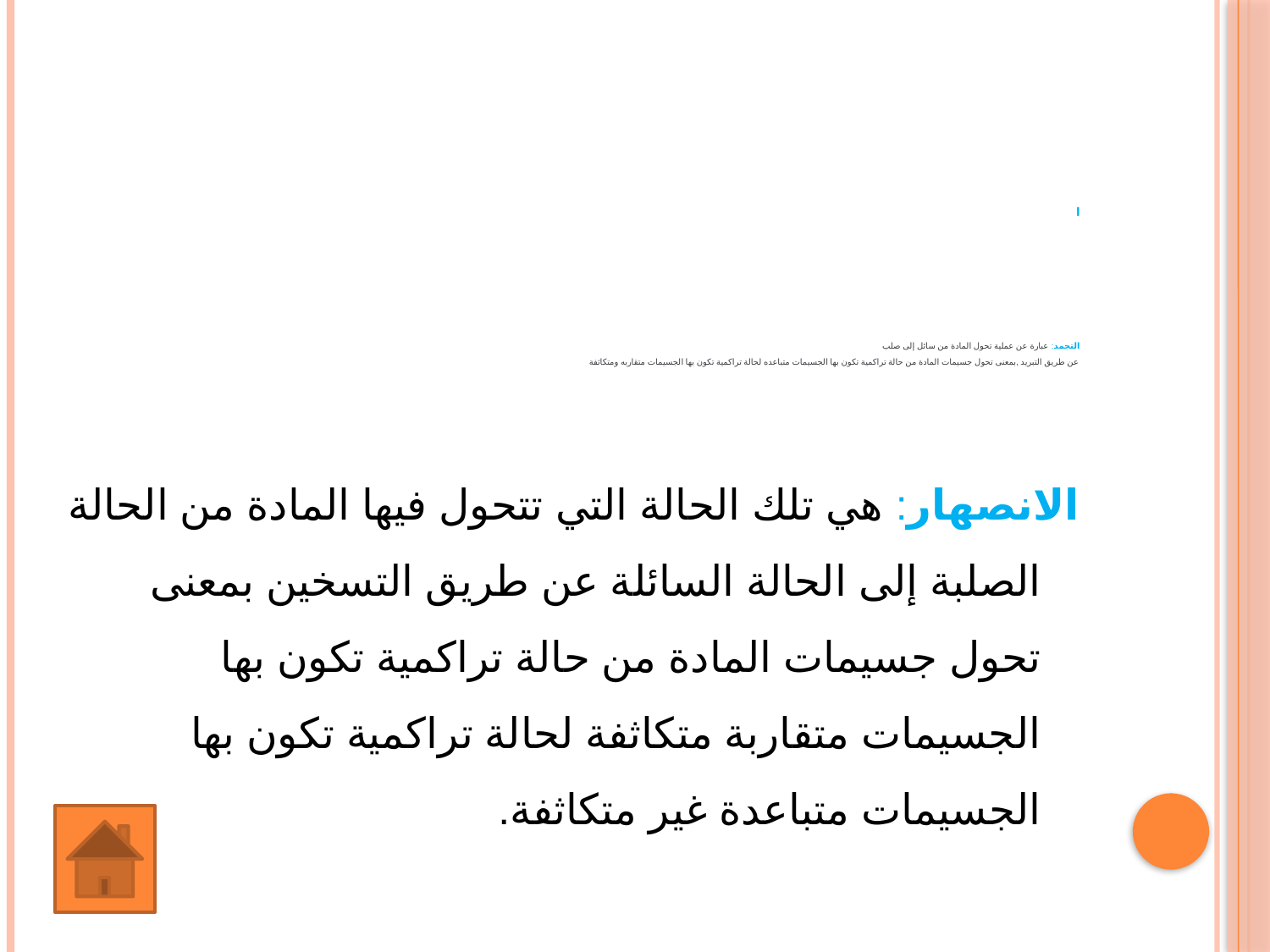

# ا التجمد: عبارة عن عملية تحول المادة من سائل إلى صلب عن طريق التبريد ,بمعنى تحول جسيمات المادة من حالة تراكمية تكون بها الجسيمات متباعده لحالة تراكمية تكون بها الجسيمات متقاربه ومتكاثفة
الانصهار: هي تلك الحالة التي تتحول فيها المادة من الحالة الصلبة إلى الحالة السائلة عن طريق التسخين بمعنى تحول جسيمات المادة من حالة تراكمية تكون بها الجسيمات متقاربة متكاثفة لحالة تراكمية تكون بها الجسيمات متباعدة غير متكاثفة.